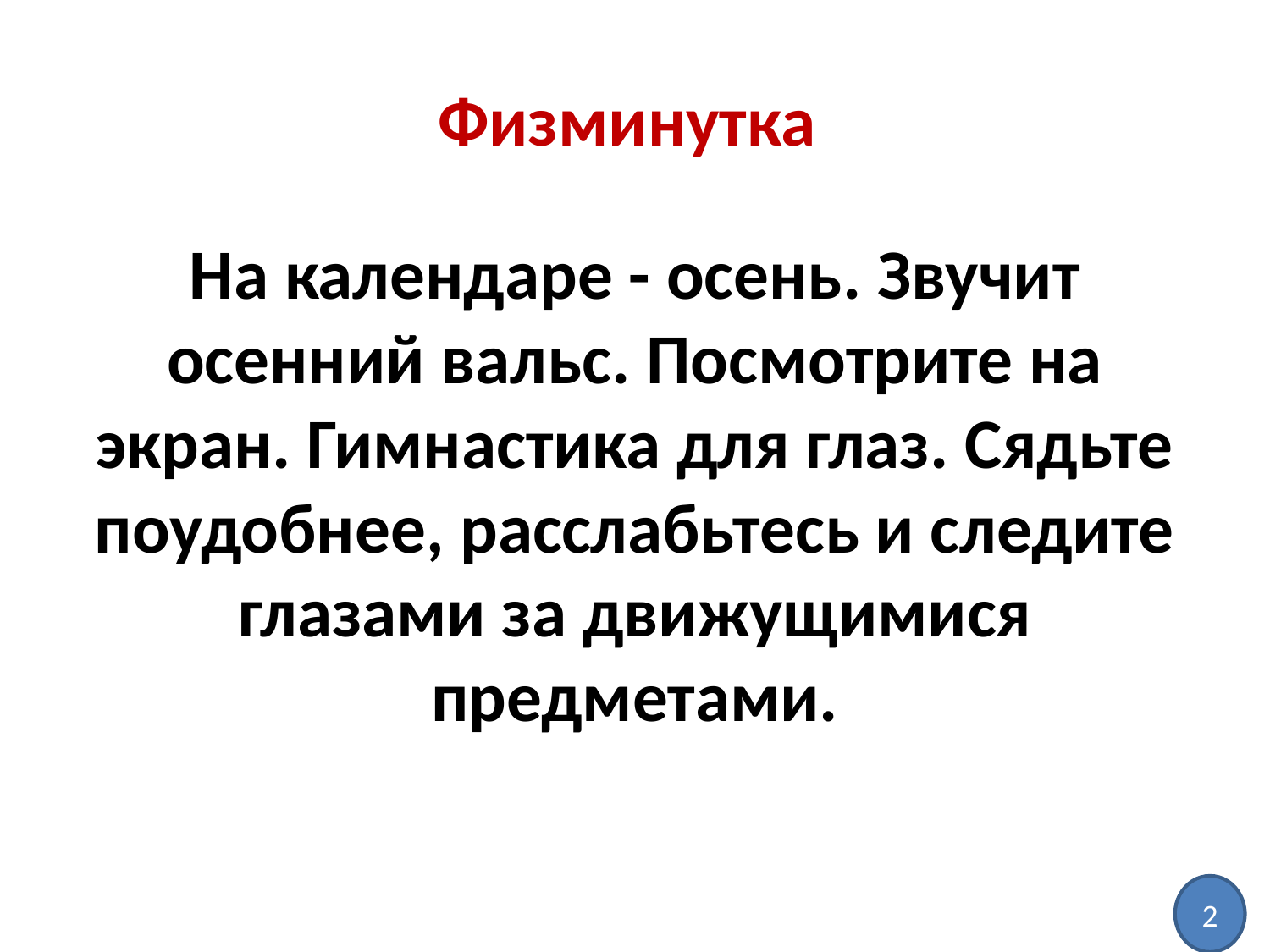

# Физминутка
На календаре - осень. Звучит осенний вальс. Посмотрите на экран. Гимнастика для глаз. Сядьте поудобнее, расслабьтесь и следите глазами за движущимися предметами.
2